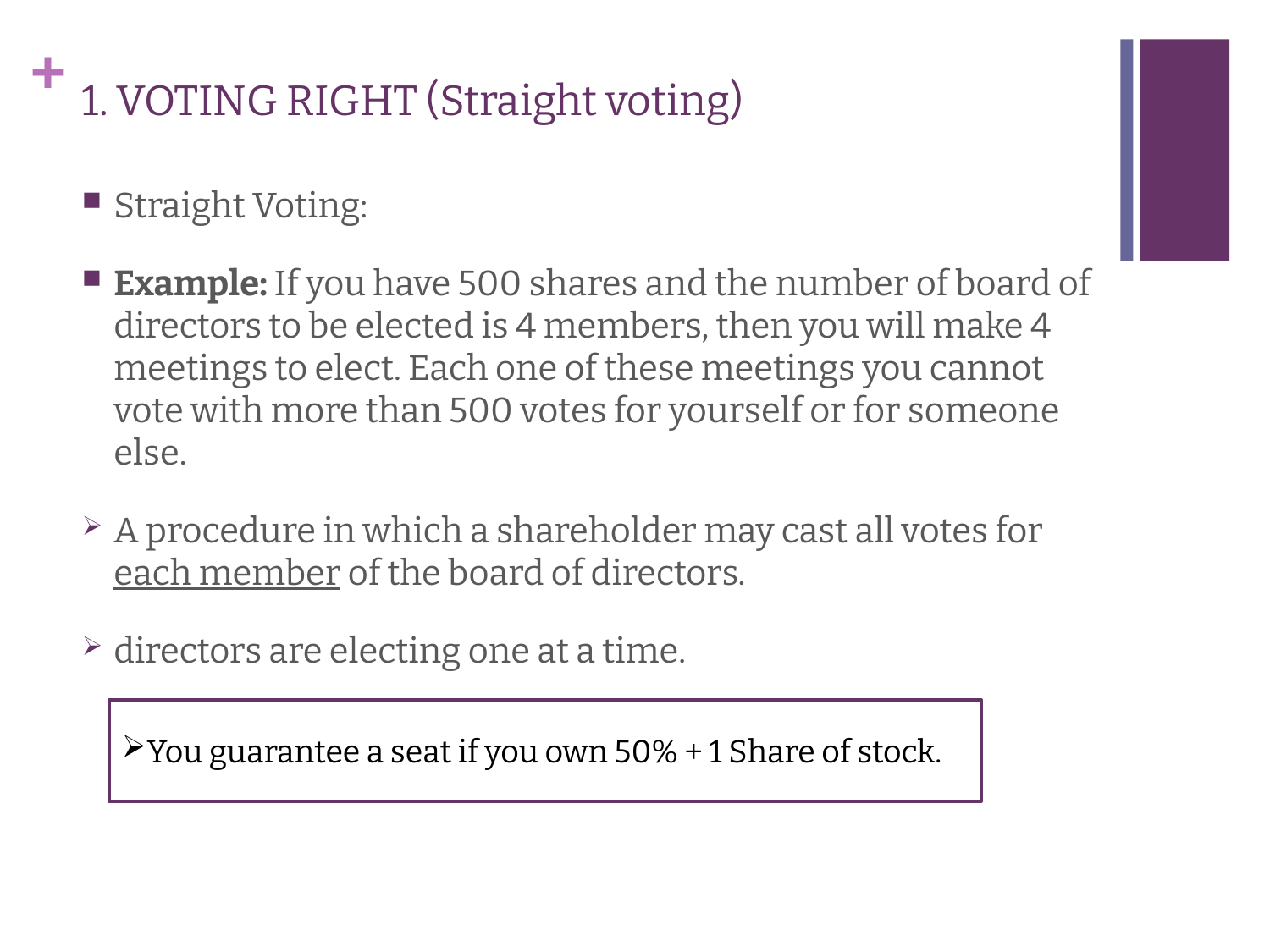

# 1. VOTING RIGHT (Straight voting)
Straight Voting:
Example: If you have 500 shares and the number of board of directors to be elected is 4 members, then you will make 4 meetings to elect. Each one of these meetings you cannot vote with more than 500 votes for yourself or for someone else.
A procedure in which a shareholder may cast all votes for each member of the board of directors.
directors are electing one at a time.

You guarantee a seat if you own 50% + 1 Share of stock.